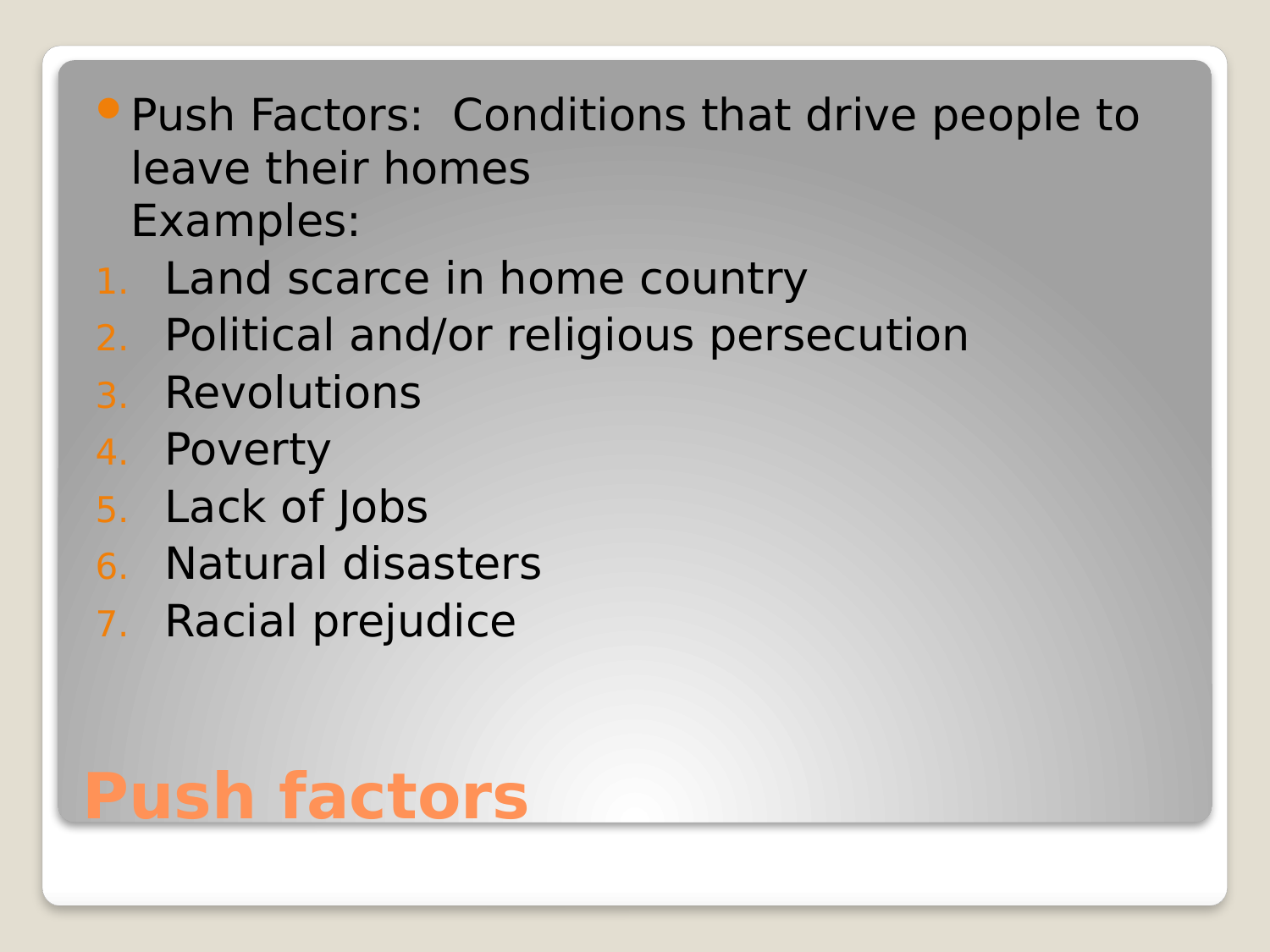

Push Factors:  Conditions that drive people to leave their homes 
Examples:
Land scarce in home country
Political and/or religious persecution
Revolutions
Poverty
Lack of Jobs
Natural disasters
Racial prejudice
# Push factors